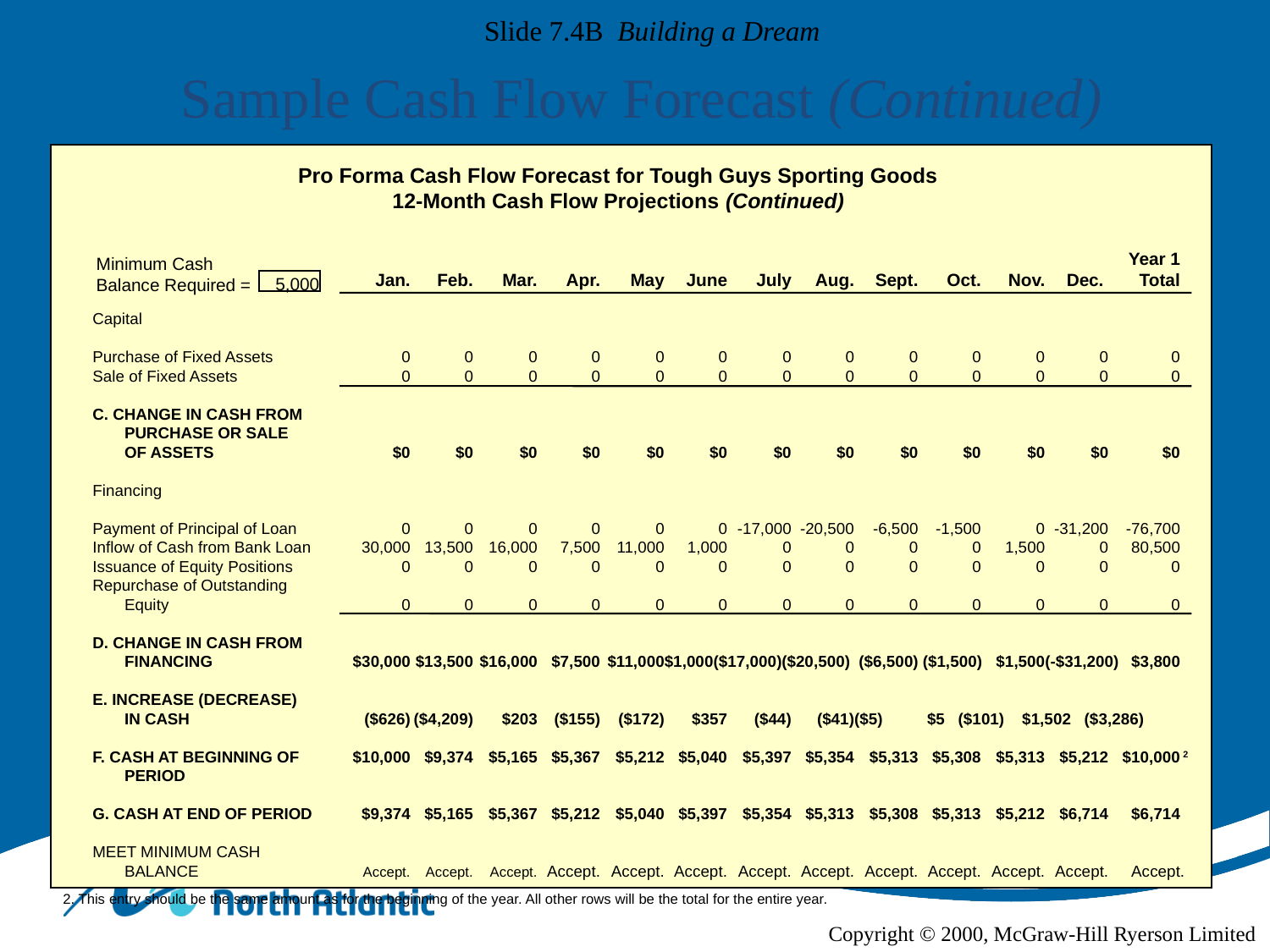

Slide 7.4B  Building a Dream
Sample Cash Flow Forecast (Continued)

Pro Forma Cash Flow Forecast for Tough Guys Sporting Goods
12-Month Cash Flow Projections (Continued)

														Year 1
		Jan.	Feb.	Mar.	Apr.	May	June	July	Aug.	Sept.	Oct.	Nov.	Dec. 	Total

Capital

Purchase of Fixed Assets	0	0	0	0	0	0	0	0	0	0	0	0	0
Sale of Fixed Assets	0	0	0	0	0	0	0	0	0	0	0	0	0

C. CHANGE IN CASH FROM
	PURCHASE OR SALE
	OF ASSETS	$0	$0	$0	$0	$0	$0	$0	$0	$0	$0	$0	$0	$0

Financing

Payment of Principal of Loan	0	0	0	0	0	0	-17,000	-20,500	-6,500	-1,500	0	-31,200	-76,700
Inflow of Cash from Bank Loan	30,000	13,500	16,000	7,500	11,000	1,000	0	0	0	0	1,500	0	80,500
Issuance of Equity Positions	0	0	0	0	0	0	0	0	0	0	0	0	0
Repurchase of Outstanding
	Equity	0	0	0	0	0	0	0	0	0	0	0	0	0

D. CHANGE IN CASH FROM
	FINANCING	$30,000	$13,500	$16,000	$7,500	$11,000	$1,000($17,000)	($20,500)		($6,500)	 ($1,500)	$1,500	(-$31,200)	$3,800

E. INCREASE (DECREASE)
	IN CASH	($626)	($4,209)	$203	($155)	($172)	$357	($44)	($41)	($5)          	$5   ($101)    $1,502   ($3,286)

F. CASH AT BEGINNING OF	$10,000	$9,374	$5,165	$5,367	$5,212	$5,040	$5,397	$5,354	$5,313	$5,308	$5,313	$5,212	$10,000	2
	PERIOD

G. CASH AT END OF PERIOD	$9,374	$5,165	$5,367	$5,212	$5,040	$5,397	$5,354	$5,313	$5,308	$5,313	$5,212	$6,714	$6,714

MEET MINIMUM CASH
	BALANCE	Accept.	Accept.	Accept.	Accept.	Accept.	Accept.	Accept.	Accept.	Accept.	Accept.	Accept.	Accept.	Accept.

Minimum Cash
Balance Required =
5,000

2. This entry should be the same amount as for the beginning of the year. All other rows will be the total for the entire year.
Copyright © 2000, McGraw-Hill Ryerson Limited